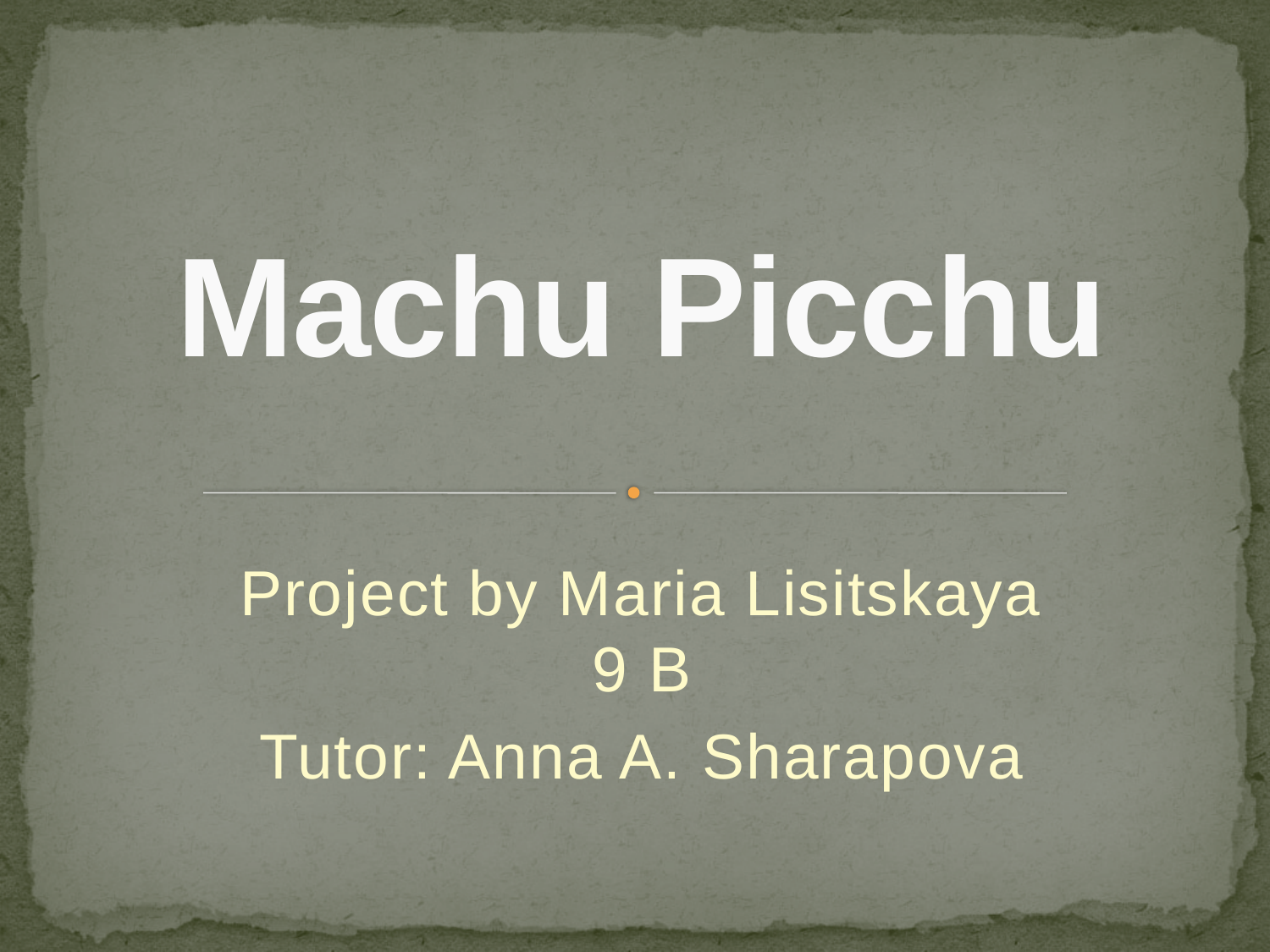

# Machu Picchu
Project by Maria Lisitskaya
9 B
Tutor: Anna A. Sharapova